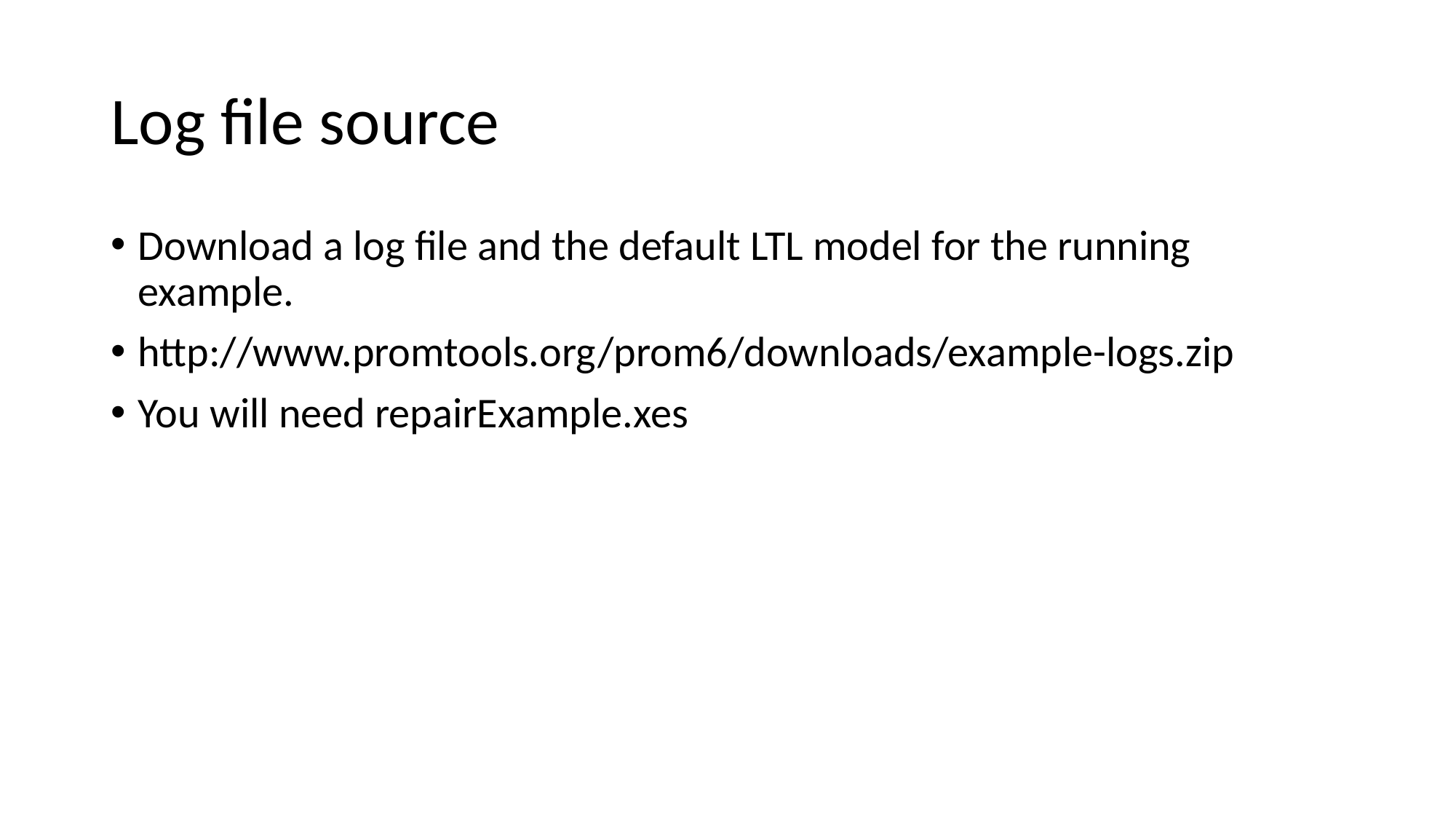

# Log file source
Download a log file and the default LTL model for the running example.
http://www.promtools.org/prom6/downloads/example-logs.zip
You will need repairExample.xes